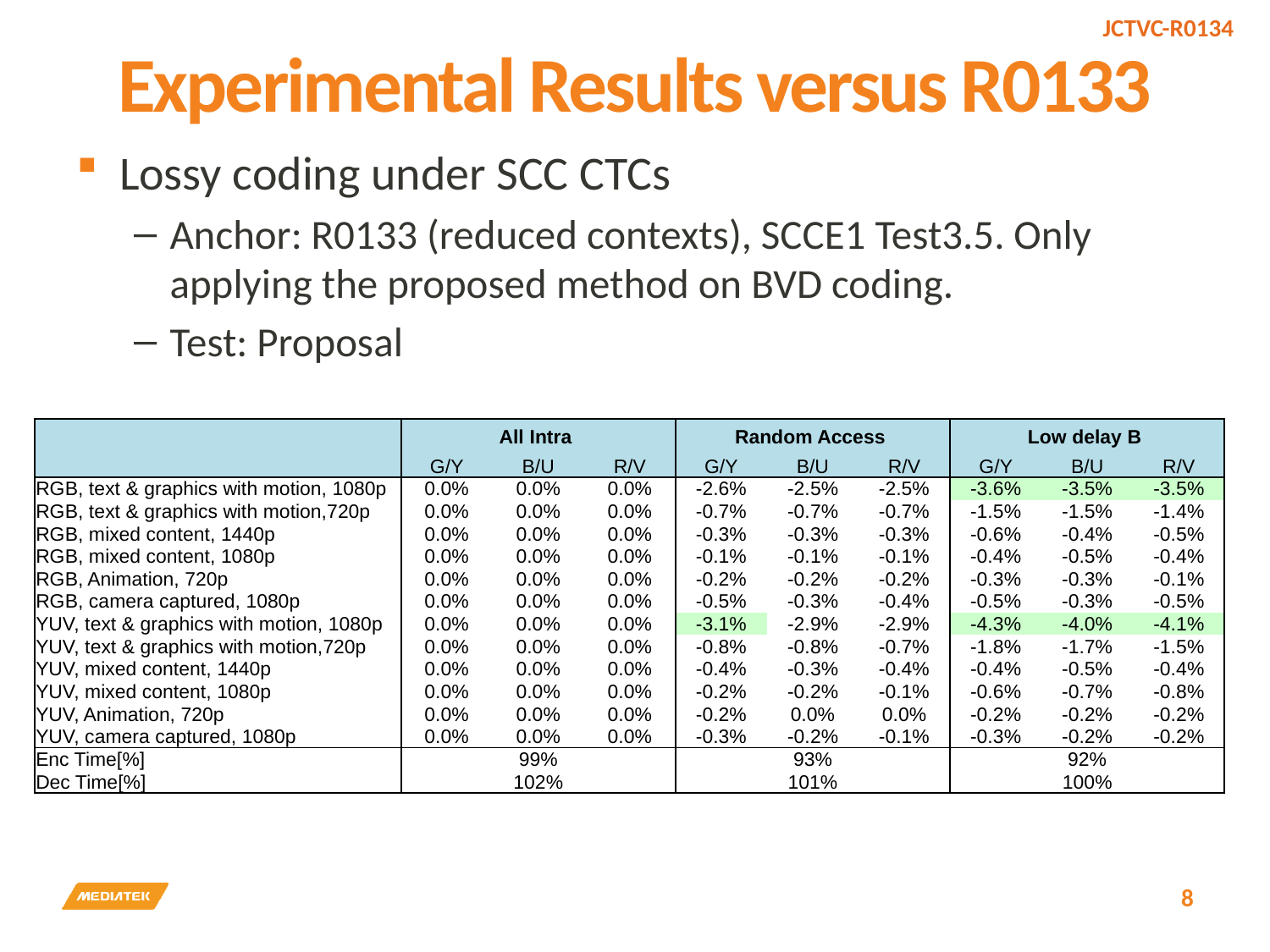

# Experimental Results versus R0133
Lossy coding under SCC CTCs
Anchor: R0133 (reduced contexts), SCCE1 Test3.5. Only applying the proposed method on BVD coding.
Test: Proposal
|  | All Intra |  |  | Random Access |  |  | Low delay B |  |  |
| --- | --- | --- | --- | --- | --- | --- | --- | --- | --- |
|  | G/Y | B/U | R/V | G/Y | B/U | R/V | G/Y | B/U | R/V |
| RGB, text & graphics with motion, 1080p | 0.0% | 0.0% | 0.0% | -2.6% | -2.5% | -2.5% | -3.6% | -3.5% | -3.5% |
| RGB, text & graphics with motion,720p | 0.0% | 0.0% | 0.0% | -0.7% | -0.7% | -0.7% | -1.5% | -1.5% | -1.4% |
| RGB, mixed content, 1440p | 0.0% | 0.0% | 0.0% | -0.3% | -0.3% | -0.3% | -0.6% | -0.4% | -0.5% |
| RGB, mixed content, 1080p | 0.0% | 0.0% | 0.0% | -0.1% | -0.1% | -0.1% | -0.4% | -0.5% | -0.4% |
| RGB, Animation, 720p | 0.0% | 0.0% | 0.0% | -0.2% | -0.2% | -0.2% | -0.3% | -0.3% | -0.1% |
| RGB, camera captured, 1080p | 0.0% | 0.0% | 0.0% | -0.5% | -0.3% | -0.4% | -0.5% | -0.3% | -0.5% |
| YUV, text & graphics with motion, 1080p | 0.0% | 0.0% | 0.0% | -3.1% | -2.9% | -2.9% | -4.3% | -4.0% | -4.1% |
| YUV, text & graphics with motion,720p | 0.0% | 0.0% | 0.0% | -0.8% | -0.8% | -0.7% | -1.8% | -1.7% | -1.5% |
| YUV, mixed content, 1440p | 0.0% | 0.0% | 0.0% | -0.4% | -0.3% | -0.4% | -0.4% | -0.5% | -0.4% |
| YUV, mixed content, 1080p | 0.0% | 0.0% | 0.0% | -0.2% | -0.2% | -0.1% | -0.6% | -0.7% | -0.8% |
| YUV, Animation, 720p | 0.0% | 0.0% | 0.0% | -0.2% | 0.0% | 0.0% | -0.2% | -0.2% | -0.2% |
| YUV, camera captured, 1080p | 0.0% | 0.0% | 0.0% | -0.3% | -0.2% | -0.1% | -0.3% | -0.2% | -0.2% |
| Enc Time[%] | 99% |  |  | 93% |  |  | 92% |  |  |
| Dec Time[%] | 102% |  |  | 101% |  |  | 100% |  |  |
8